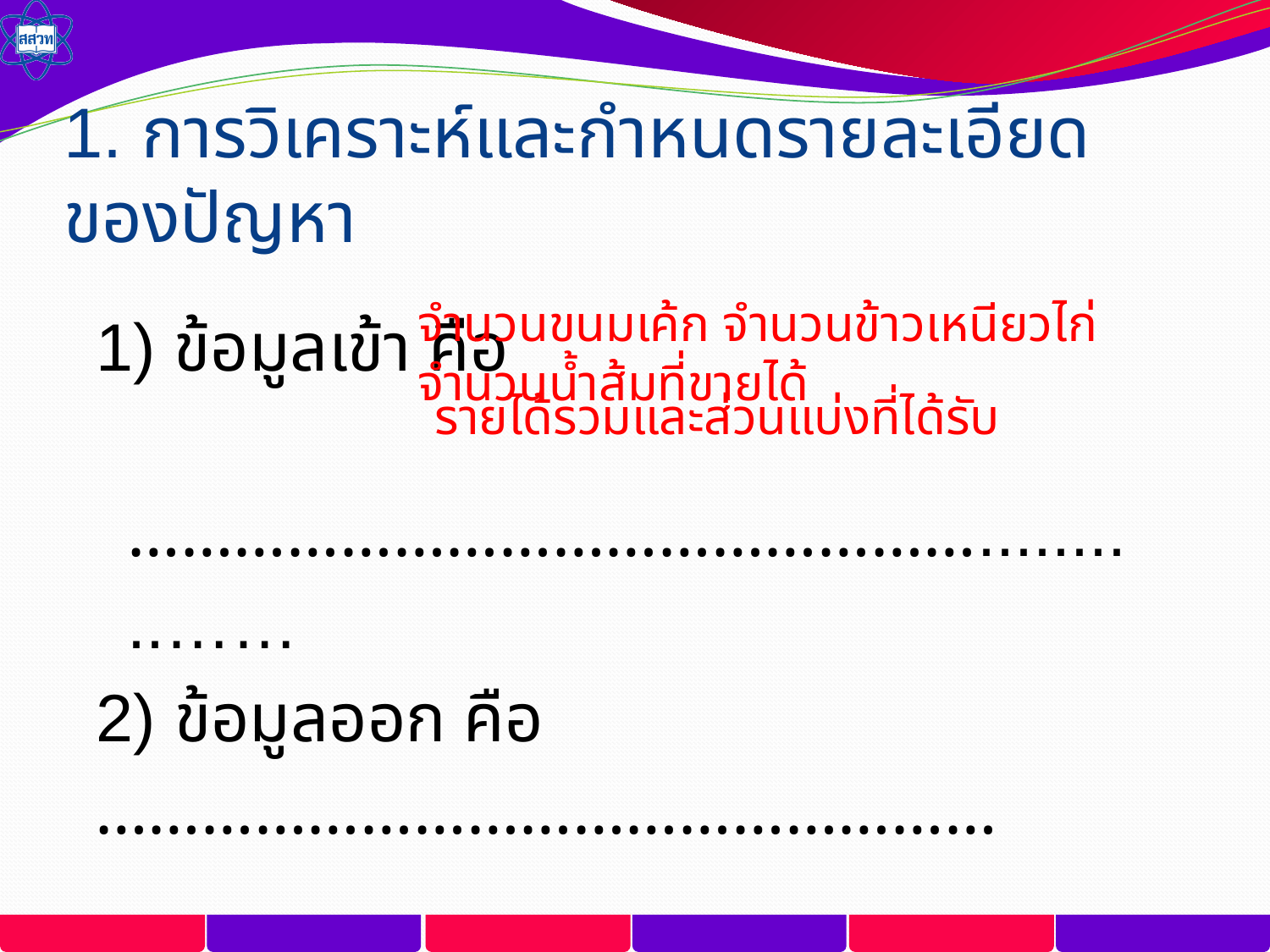

# 1. การวิเคราะห์และกำหนดรายละเอียดของปัญหา
1) ข้อมูลเข้า คือ  …………………………………………..........……
 2) ข้อมูลออก คือ  ……………………………………………

จำนวนขนมเค้ก จำนวนข้าวเหนียวไก่ จำนวนน้ำส้มที่ขายได้
รายได้รวมและส่วนแบ่งที่ได้รับ